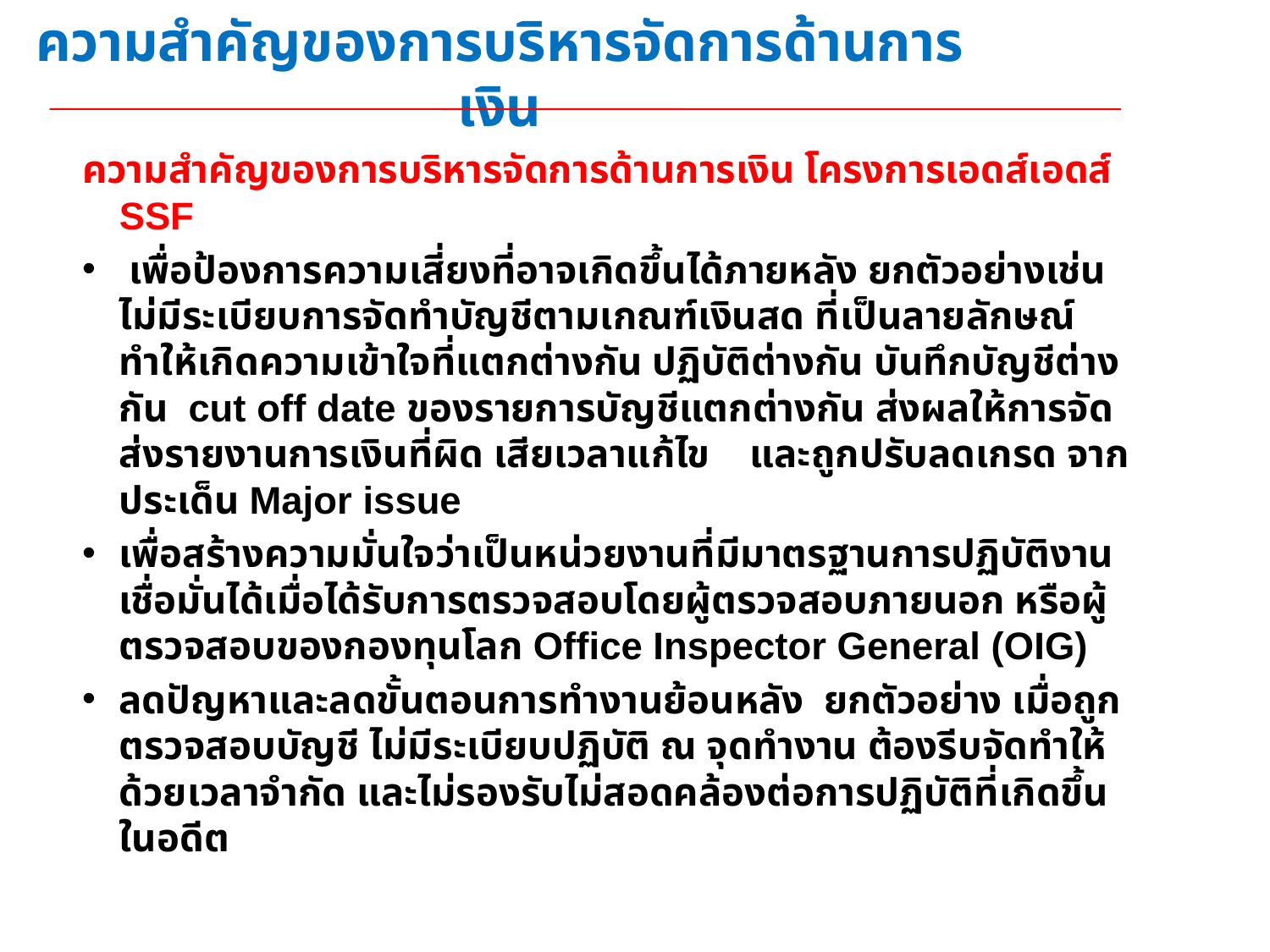

ความสำคัญของการบริหารจัดการด้านการเงิน
ความสำคัญของการบริหารจัดการด้านการเงิน โครงการเอดส์เอดส์ SSF
 เพื่อป้องการความเสี่ยงที่อาจเกิดขึ้นได้ภายหลัง ยกตัวอย่างเช่น ไม่มีระเบียบการจัดทำบัญชีตามเกณฑ์เงินสด ที่เป็นลายลักษณ์ ทำให้เกิดความเข้าใจที่แตกต่างกัน ปฏิบัติต่างกัน บันทึกบัญชีต่างกัน  cut off date ของรายการบัญชีแตกต่างกัน ส่งผลให้การจัดส่งรายงานการเงินที่ผิด เสียเวลาแก้ไข    และถูกปรับลดเกรด จากประเด็น Major issue
เพื่อสร้างความมั่นใจว่าเป็นหน่วยงานที่มีมาตรฐานการปฏิบัติงาน เชื่อมั่นได้เมื่อได้รับการตรวจสอบโดยผู้ตรวจสอบภายนอก หรือผู้ตรวจสอบของกองทุนโลก Office Inspector General (OIG)
ลดปัญหาและลดขั้นตอนการทำงานย้อนหลัง  ยกตัวอย่าง เมื่อถูกตรวจสอบบัญชี ไม่มีระเบียบปฏิบัติ ณ จุดทำงาน ต้องรีบจัดทำให้ด้วยเวลาจำกัด และไม่รองรับไม่สอดคล้องต่อการปฏิบัติที่เกิดขึ้นในอดีต